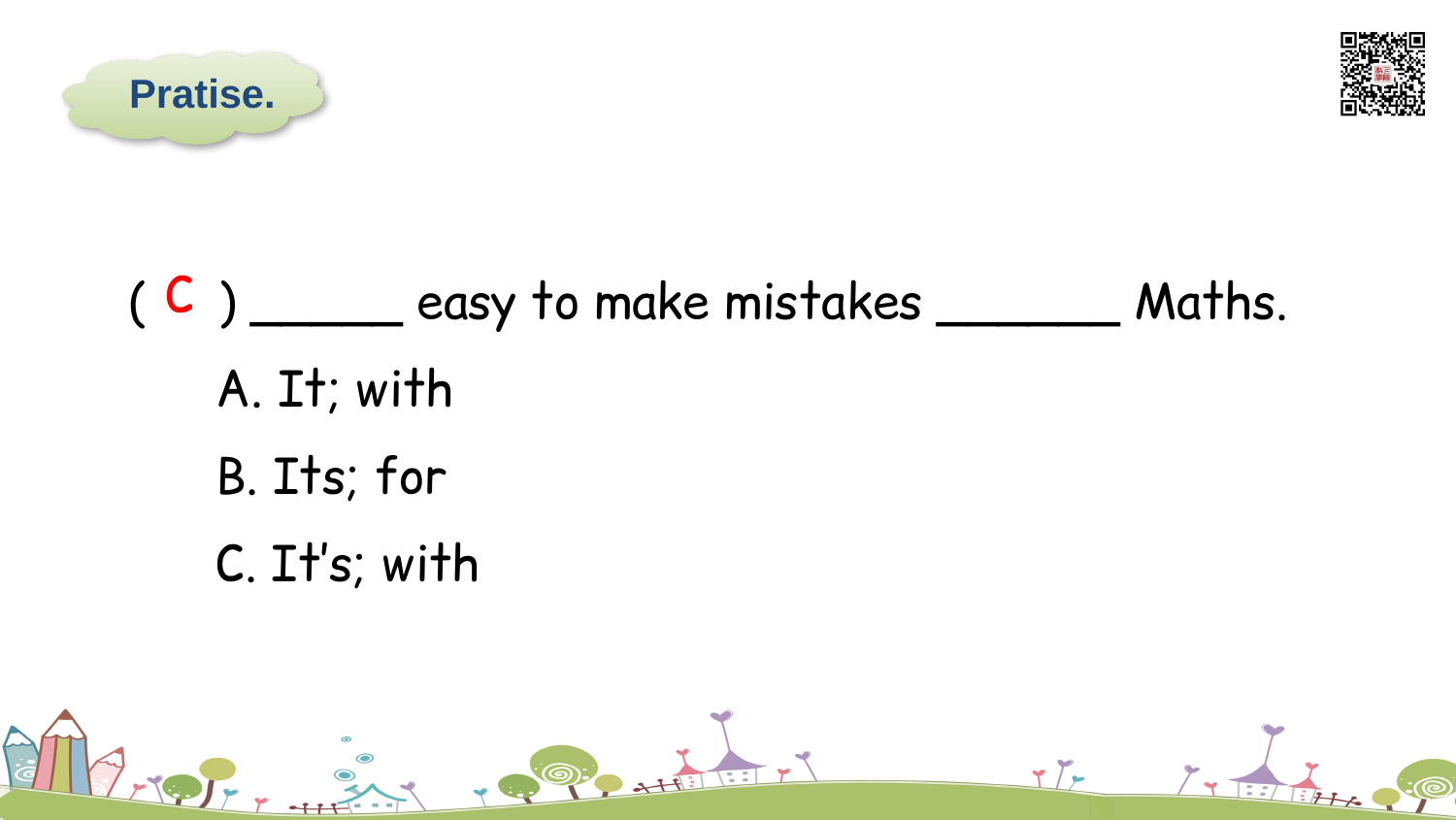

Pratise.
(     ) _____ easy to make mistakes ______ Maths.
      A. It; with
      B. Its; for
      C. It’s; with

C